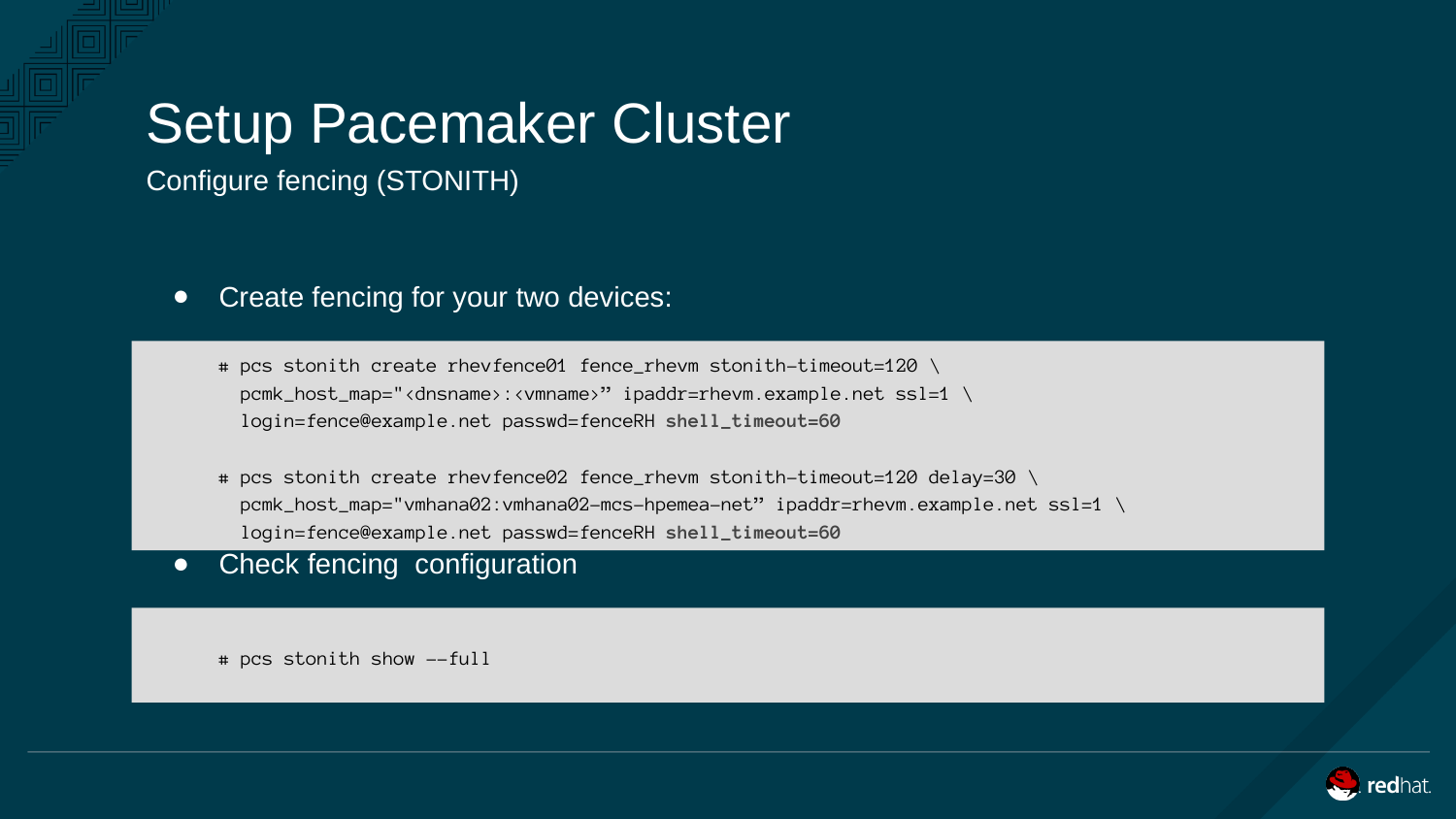

# Setup Pacemaker Cluster
Configure fencing (STONITH)
Create fencing for your two devices:
Check fencing  configuration
# pcs stonith create rhevfence01 fence_rhevm stonith-timeout=120 \
  pcmk_host_map="<dnsname>:<vmname>” ipaddr=rhevm.example.net ssl=1 \
  login=fence@example.net passwd=fenceRH shell_timeout=60

# pcs stonith create rhevfence02 fence_rhevm stonith-timeout=120 delay=30 \
  pcmk_host_map="vmhana02:vmhana02-mcs-hpemea-net” ipaddr=rhevm.example.net ssl=1 \
  login=fence@example.net passwd=fenceRH shell_timeout=60
# pcs stonith show --full